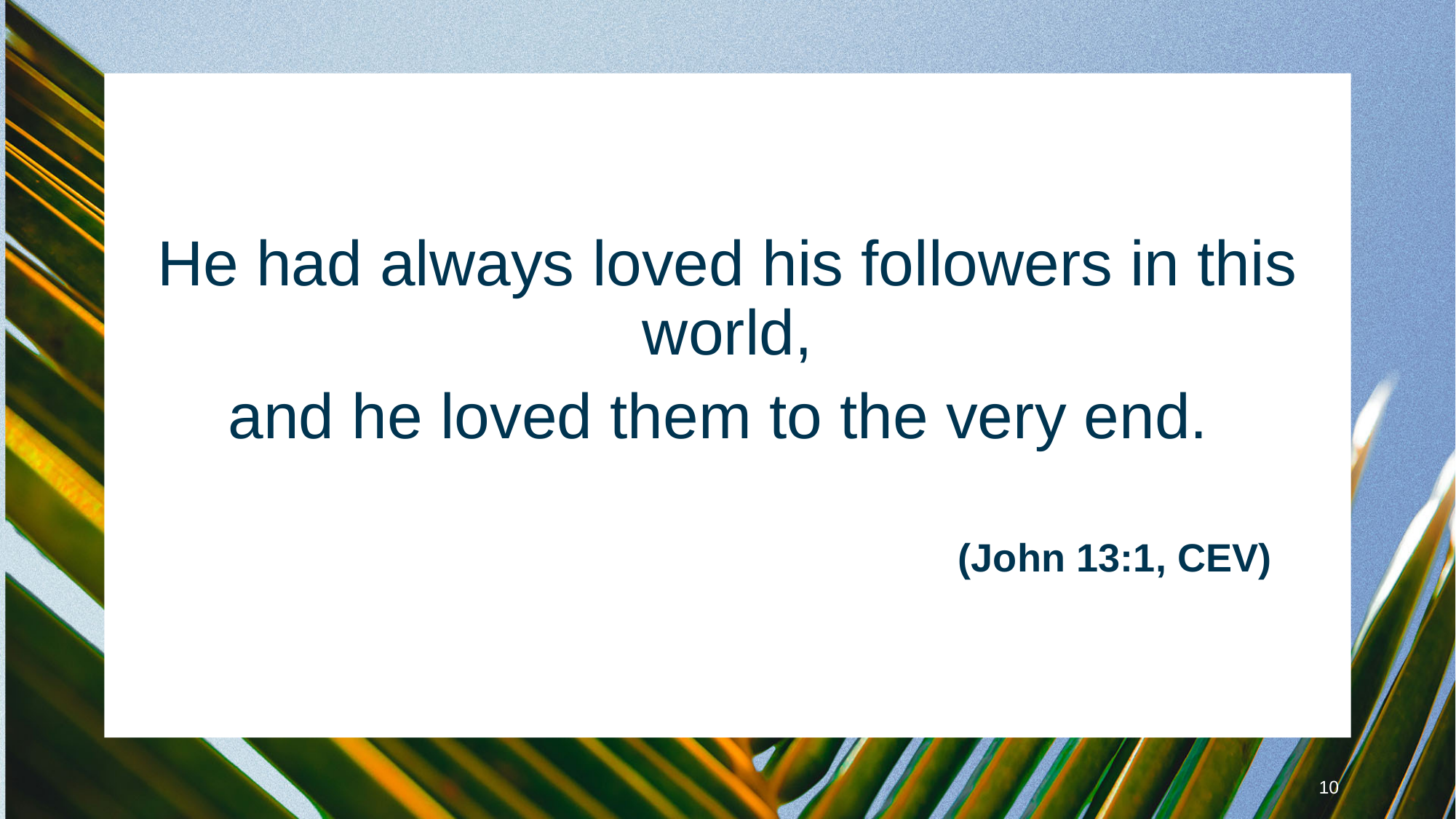

He had always loved his followers in this world,
and he loved them to the very end.
							 (John 13:1, CEV)​
10